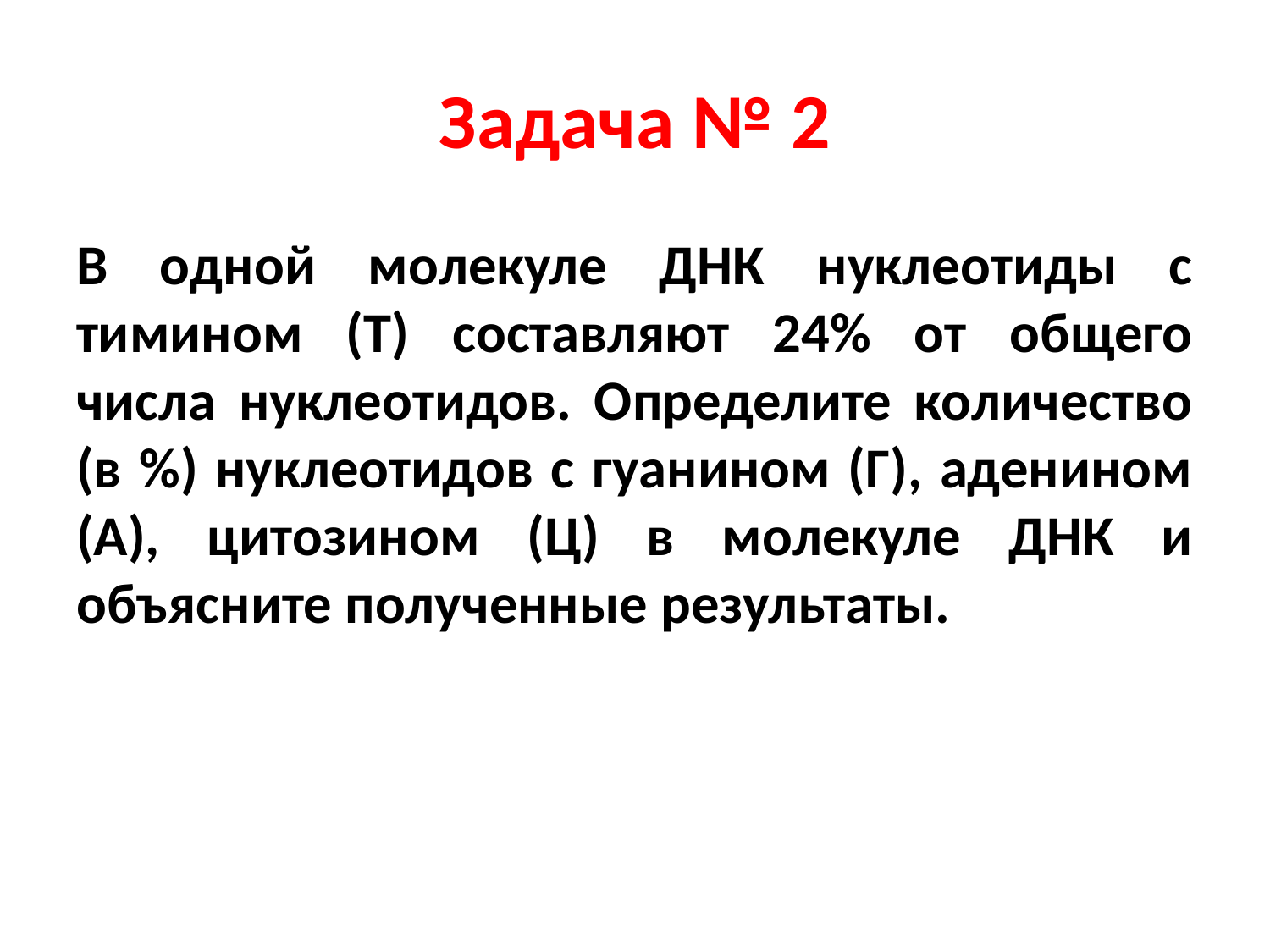

# Задача № 2
В одной молекуле ДНК нуклеотиды с тимином (Т) составляют 24% от общего числа нуклеотидов. Определите количество (в %) нуклеотидов с гуанином (Г), аденином (А), цитозином (Ц) в молекуле ДНК и объясните полученные результаты.